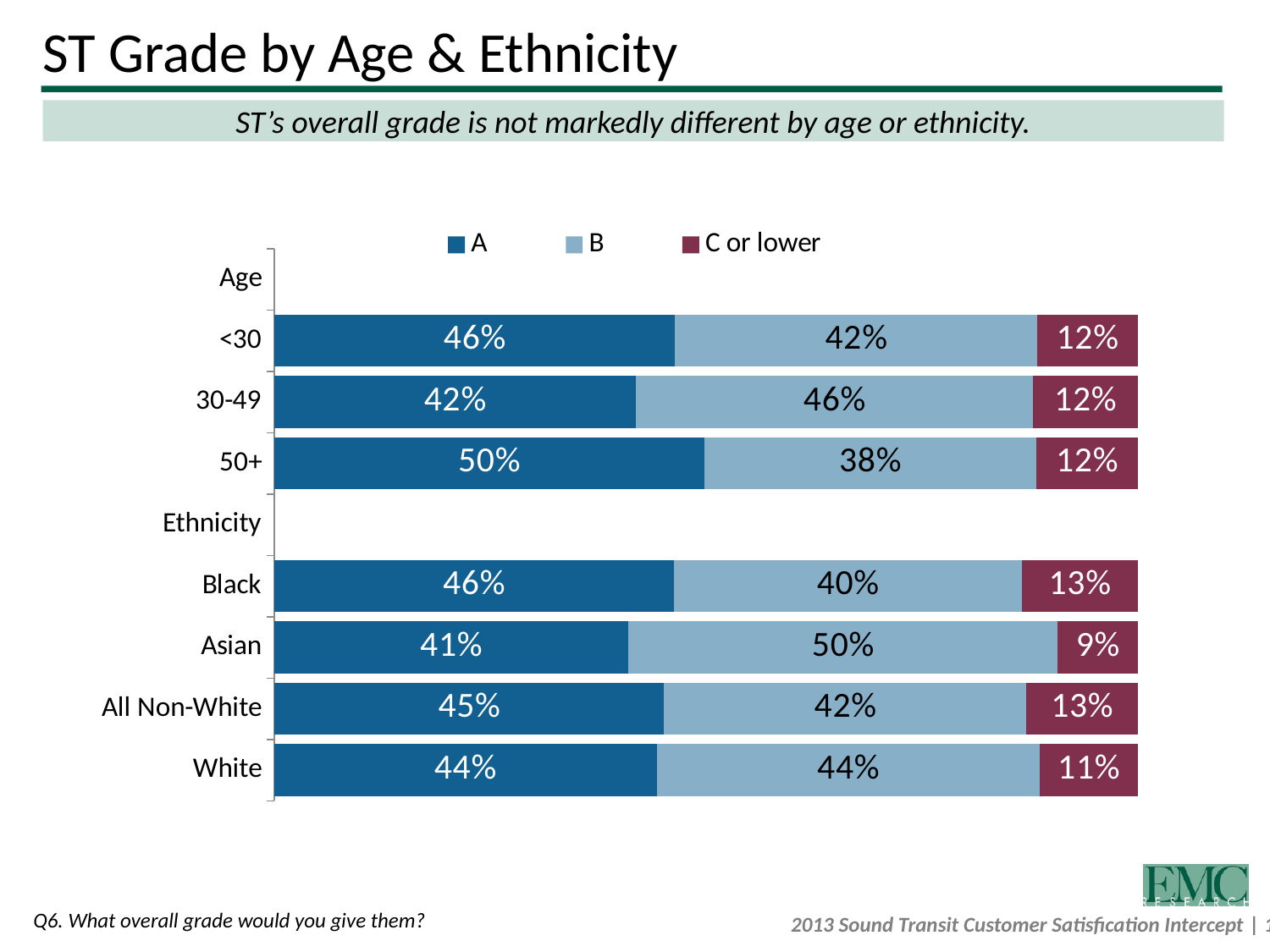

# ST Grade by Age & Ethnicity
ST’s overall grade is not markedly different by age or ethnicity.

### Chart

| Category | A |   | B |    | C or lower |
|---|---|---|---|---|---|
| Age | None | None | None | None | None |
| <30 | 0.4642977073918141 | None | 0.4197116156539742 | None | 0.11599067695421061 |
| 30-49 | 0.4188510269022027 | None | 0.46015573930278053 | None | 0.1209932337950168 |
| 50+ | 0.4979593472696666 | None | 0.3845019852813386 | None | 0.11753866744899376 |
| Ethnicity | None | None | None | None | None |
| Black | 0.46285313857348986 | None | 0.4031365798256762 | None | 0.13401028160083572 |
| Asian | 0.40986289667440445 | None | 0.49768702655444175 | None | 0.09245007677115451 |
| All Non-White | 0.45156492495759437 | None | 0.4197104237465777 | None | 0.12872465129582508 |
| White | 0.4428725989513715 | None | 0.4439487324649782 | None | 0.11317866858366069 |
Q6. What overall grade would you give them?